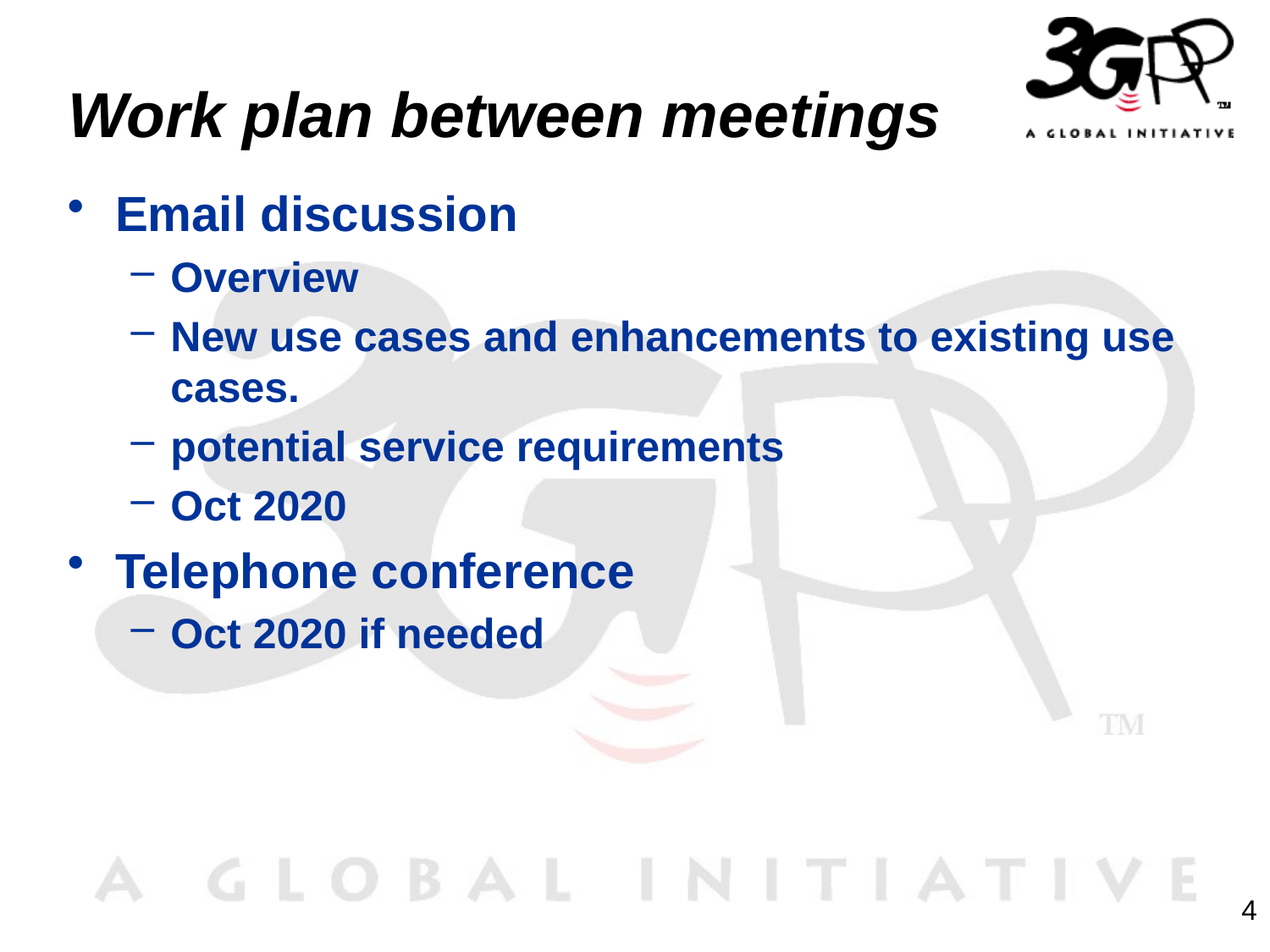

# Work plan between meetings
Email discussion
Overview
New use cases and enhancements to existing use cases.
potential service requirements
Oct 2020
Telephone conference
Oct 2020 if needed
4